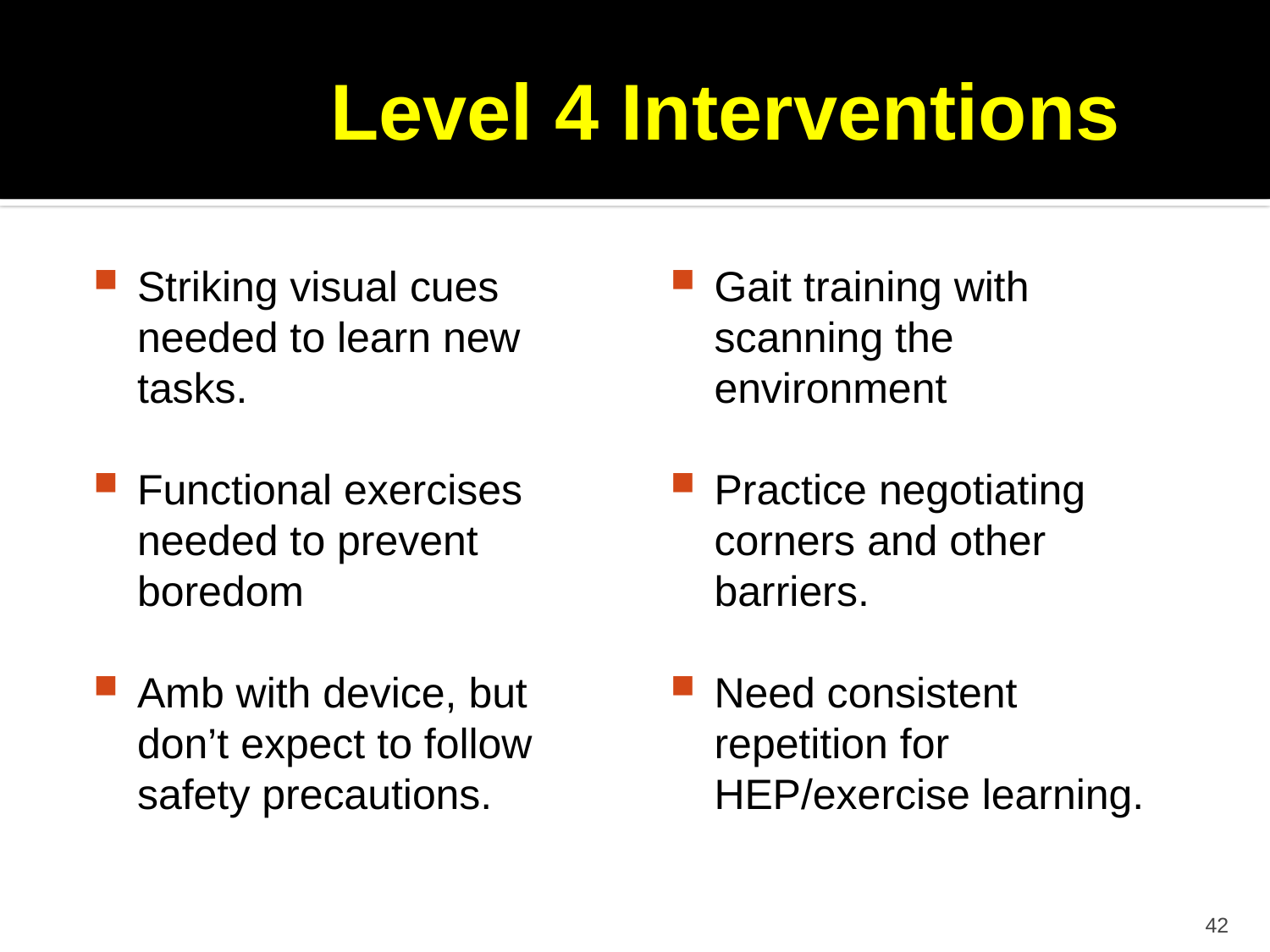

# Level 4 Interventions
Striking visual cues needed to learn new tasks.

Functional exercises needed to prevent boredom

Amb with device, but don’t expect to follow safety precautions.

Gait training with scanning the environment

Practice negotiating corners and other barriers.

Need consistent repetition for HEP/exercise learning.
42